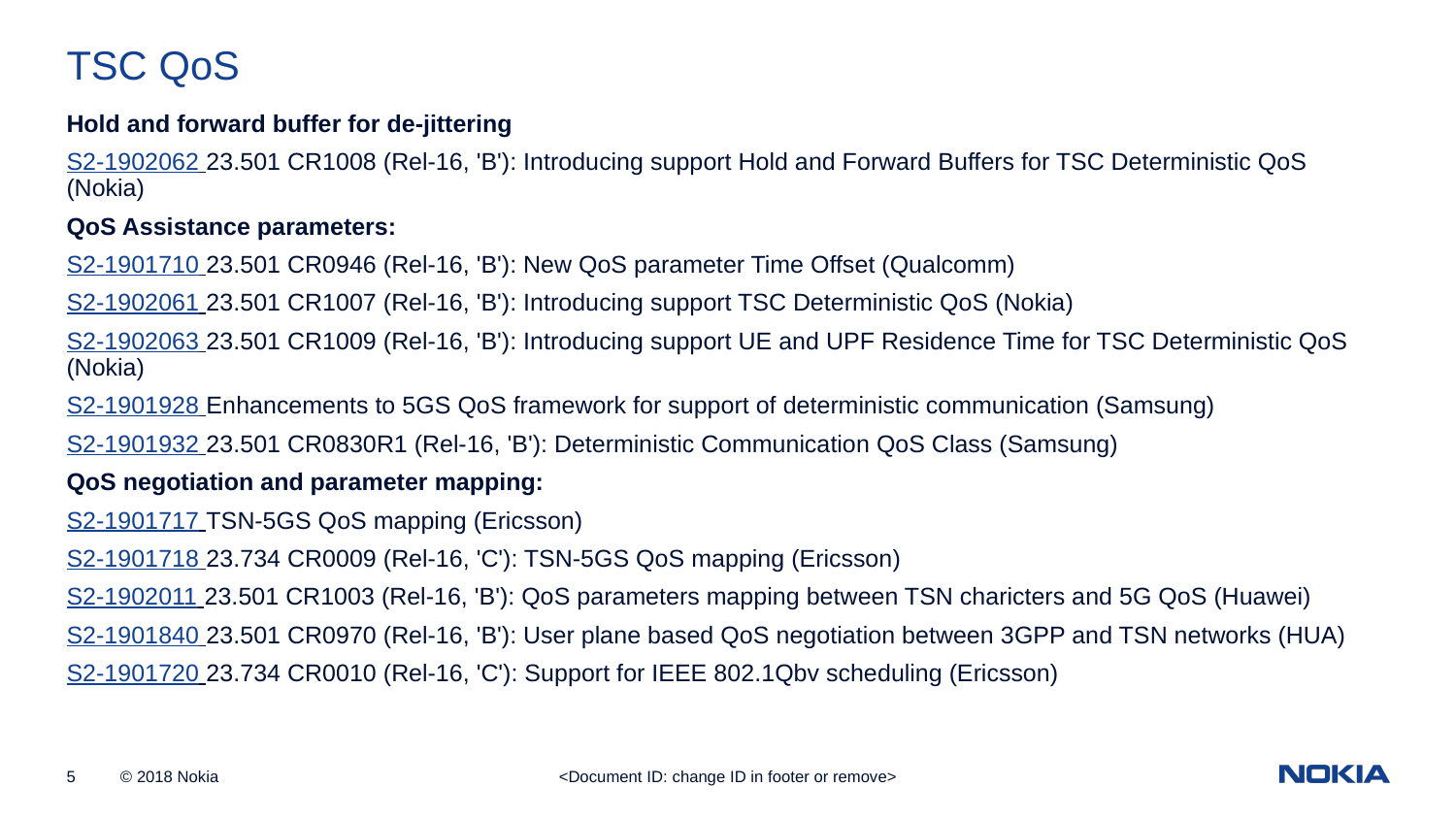

TSC QoS
Hold and forward buffer for de-jittering
S2-1902062 23.501 CR1008 (Rel-16, 'B'): Introducing support Hold and Forward Buffers for TSC Deterministic QoS (Nokia)
QoS Assistance parameters:
S2-1901710 23.501 CR0946 (Rel-16, 'B'): New QoS parameter Time Offset (Qualcomm)
S2-1902061 23.501 CR1007 (Rel-16, 'B'): Introducing support TSC Deterministic QoS (Nokia)
S2-1902063 23.501 CR1009 (Rel-16, 'B'): Introducing support UE and UPF Residence Time for TSC Deterministic QoS (Nokia)
S2-1901928 Enhancements to 5GS QoS framework for support of deterministic communication (Samsung)
S2-1901932 23.501 CR0830R1 (Rel-16, 'B'): Deterministic Communication QoS Class (Samsung)
QoS negotiation and parameter mapping:
S2-1901717 TSN-5GS QoS mapping (Ericsson)
S2-1901718 23.734 CR0009 (Rel-16, 'C'): TSN-5GS QoS mapping (Ericsson)
S2-1902011 23.501 CR1003 (Rel-16, 'B'): QoS parameters mapping between TSN charicters and 5G QoS (Huawei)
S2-1901840 23.501 CR0970 (Rel-16, 'B'): User plane based QoS negotiation between 3GPP and TSN networks (HUA)
S2-1901720 23.734 CR0010 (Rel-16, 'C'): Support for IEEE 802.1Qbv scheduling (Ericsson)
<Document ID: change ID in footer or remove>